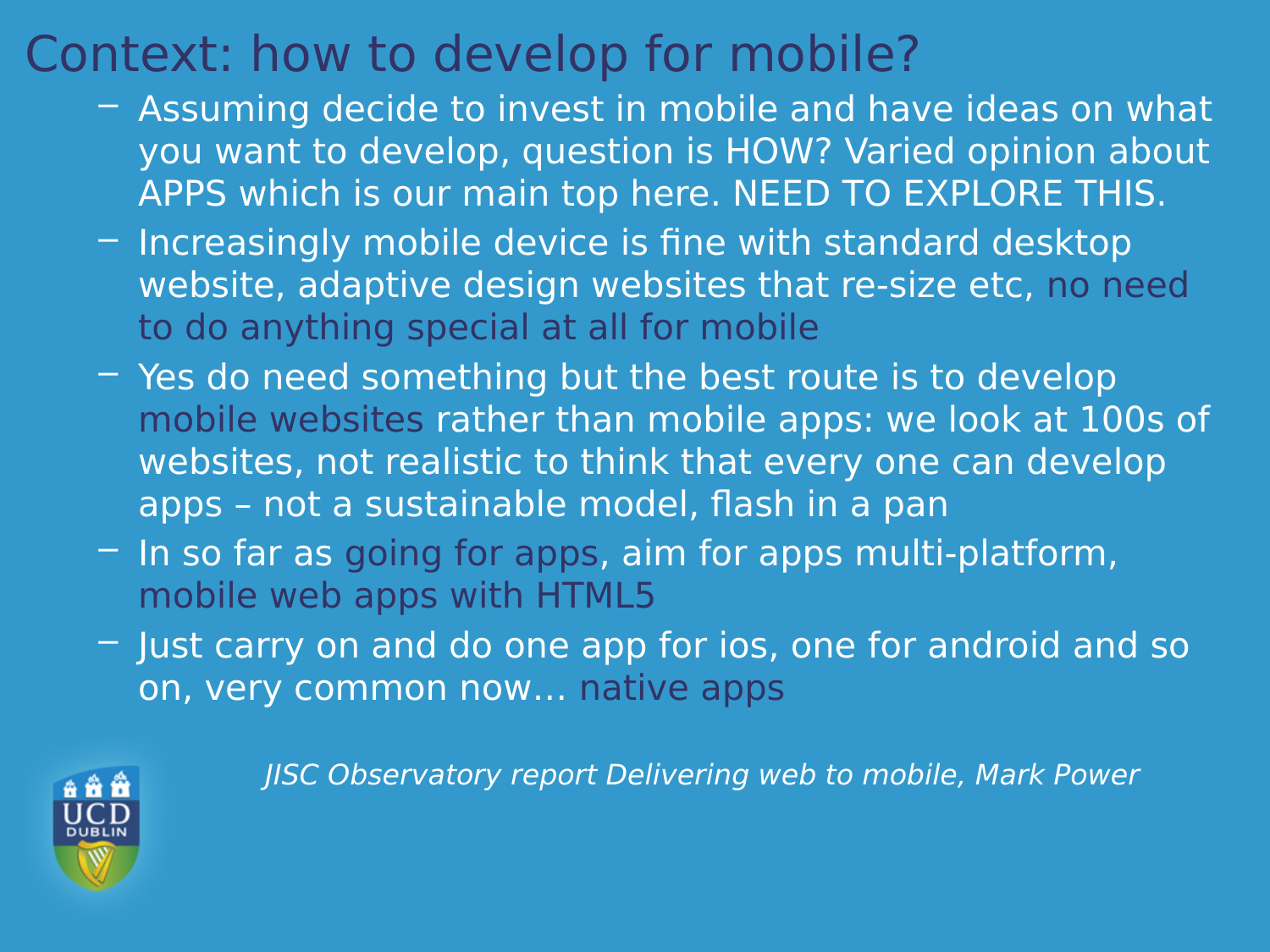

# Context: how to develop for mobile?
Assuming decide to invest in mobile and have ideas on what you want to develop, question is HOW? Varied opinion about APPS which is our main top here. NEED TO EXPLORE THIS.
Increasingly mobile device is fine with standard desktop website, adaptive design websites that re-size etc, no need to do anything special at all for mobile
Yes do need something but the best route is to develop mobile websites rather than mobile apps: we look at 100s of websites, not realistic to think that every one can develop apps – not a sustainable model, flash in a pan
In so far as going for apps, aim for apps multi-platform, mobile web apps with HTML5
Just carry on and do one app for ios, one for android and so on, very common now… native apps
	JISC Observatory report Delivering web to mobile, Mark Power